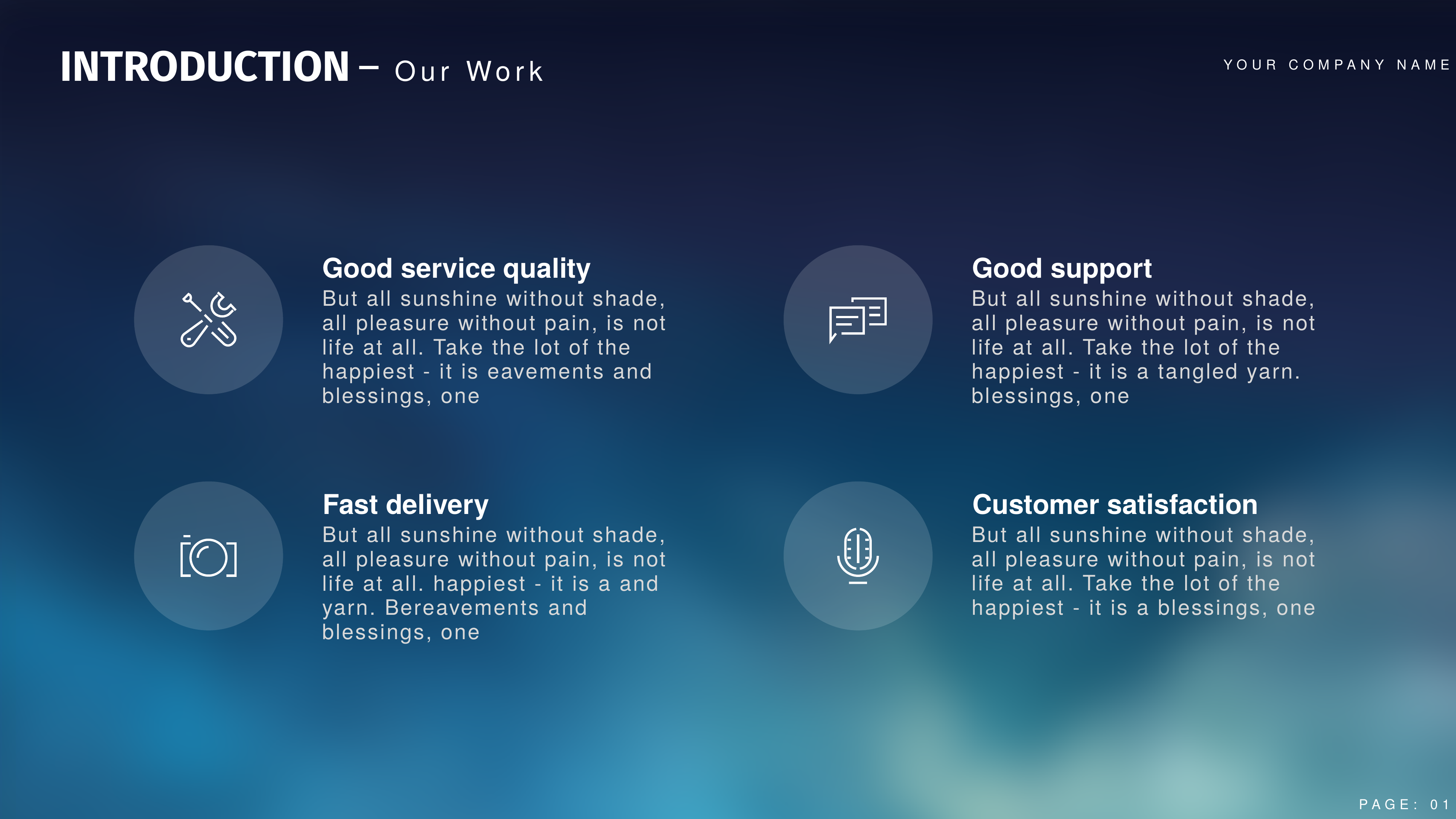

INTRODUCTION –  Our Work
YOUR COMPANY NAME

Good service quality

Good support
But all sunshine without shade, all pleasure without pain, is not life at all. Take the lot of the happiest - it is eavements and blessings, one
But all sunshine without shade, all pleasure without pain, is not life at all. Take the lot of the happiest - it is a tangled yarn. blessings, one

Fast delivery

Customer satisfaction
But all sunshine without shade, all pleasure without pain, is not life at all. happiest - it is a and yarn. Bereavements and blessings, one
But all sunshine without shade, all pleasure without pain, is not life at all. Take the lot of the happiest - it is a blessings, one
PAGE: 01